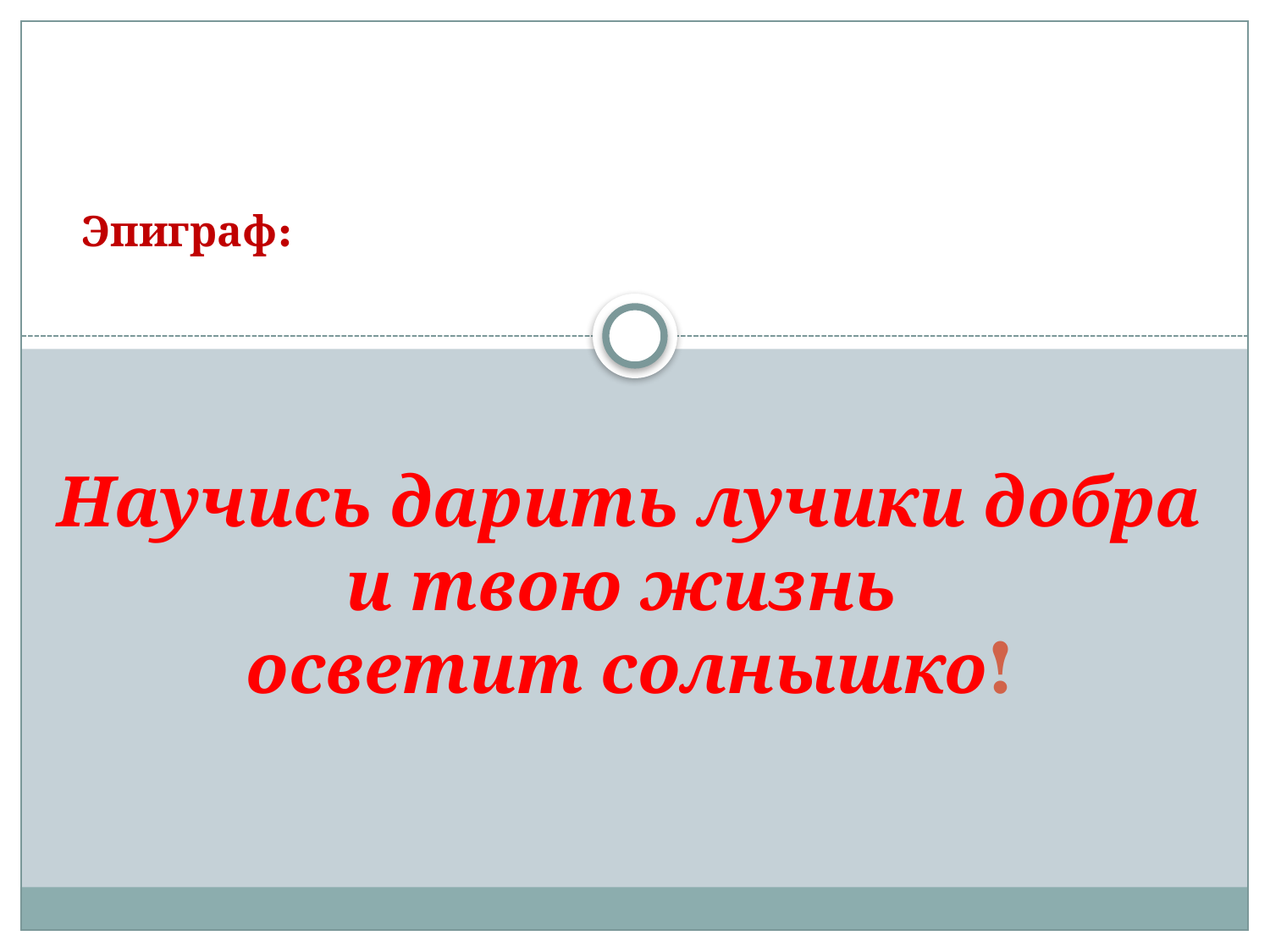

Эпиграф:
# Научись дарить лучики добра и твою жизнь осветит солнышко!